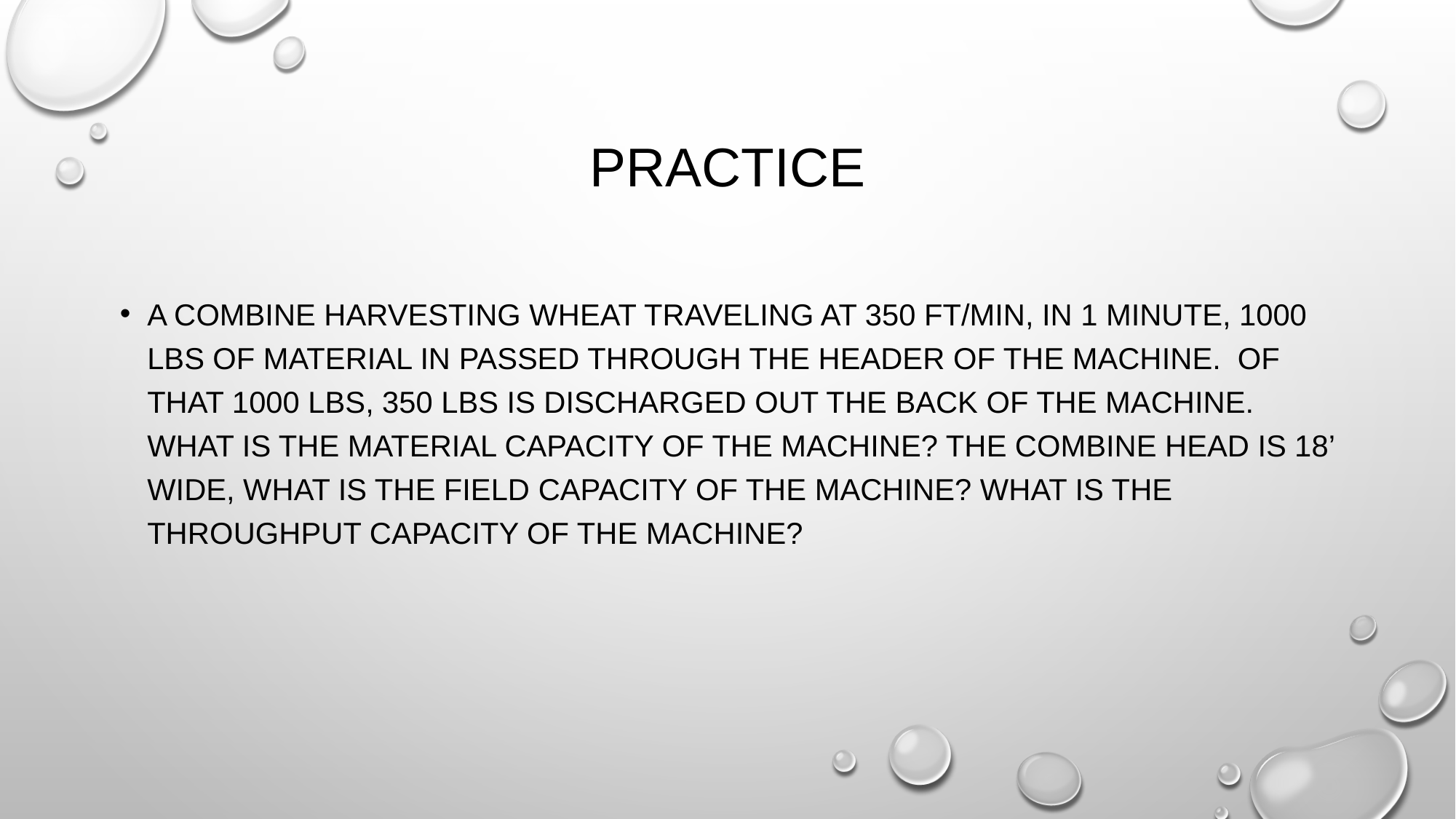

# Practice
A combine harvesting wheat traveling at 350 ft/min, in 1 minute, 1000 lbs of material in passed through the header of the machine.  Of that 1000 lbs, 350 lbs is discharged out the back of the machine.  What is the material capacity of the machine? The combine head is 18’ wide, what is the field capacity of the machine? What is the throughput capacity of the machine?